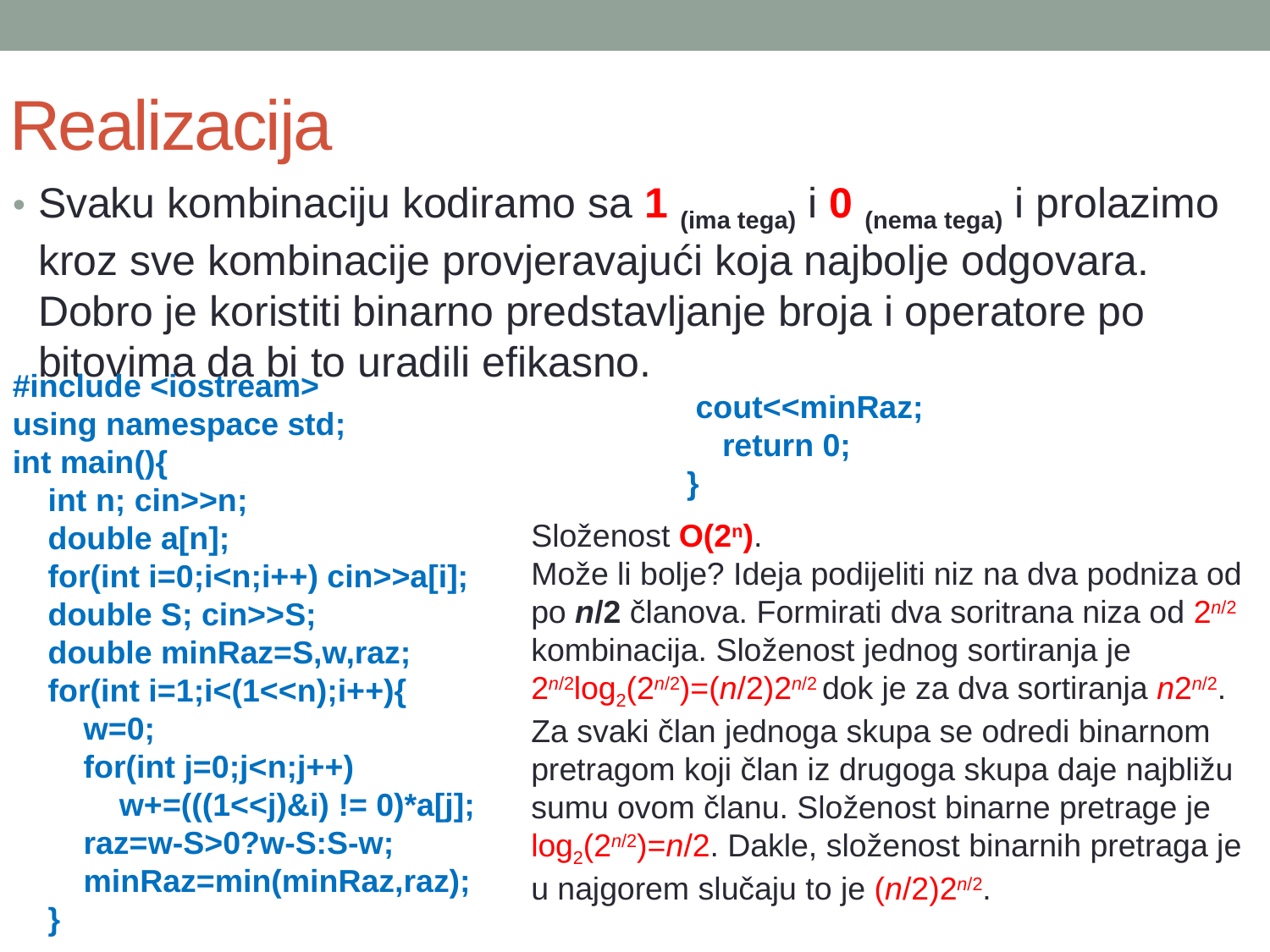

# Realizacija
Svaku kombinaciju kodiramo sa 1 (ima tega) i 0 (nema tega) i prolazimo kroz sve kombinacije provjeravajući koja najbolje odgovara. Dobro je koristiti binarno predstavljanje broja i operatore po bitovima da bi to uradili efikasno.
#include <iostream>
using namespace std;
int main(){
    int n; cin>>n;
    double a[n];
    for(int i=0;i<n;i++) cin>>a[i];
    double S; cin>>S;
    double minRaz=S,w,raz;
    for(int i=1;i<(1<<n);i++){
        w=0;
        for(int j=0;j<n;j++)
            w+=(((1<<j)&i) != 0)*a[j];
        raz=w-S>0?w-S:S-w;
        minRaz=min(minRaz,raz);
    }
 cout<<minRaz;
    return 0;
}
Složenost O(2n).
Može li bolje? Ideja podijeliti niz na dva podniza od po n/2 članova. Formirati dva soritrana niza od 2n/2 kombinacija. Složenost jednog sortiranja je 2n/2log2(2n/2)=(n/2)2n/2 dok je za dva sortiranja n2n/2. Za svaki član jednoga skupa se odredi binarnom pretragom koji član iz drugoga skupa daje najbližu sumu ovom članu. Složenost binarne pretrage je log2(2n/2)=n/2. Dakle, složenost binarnih pretraga je u najgorem slučaju to je (n/2)2n/2.